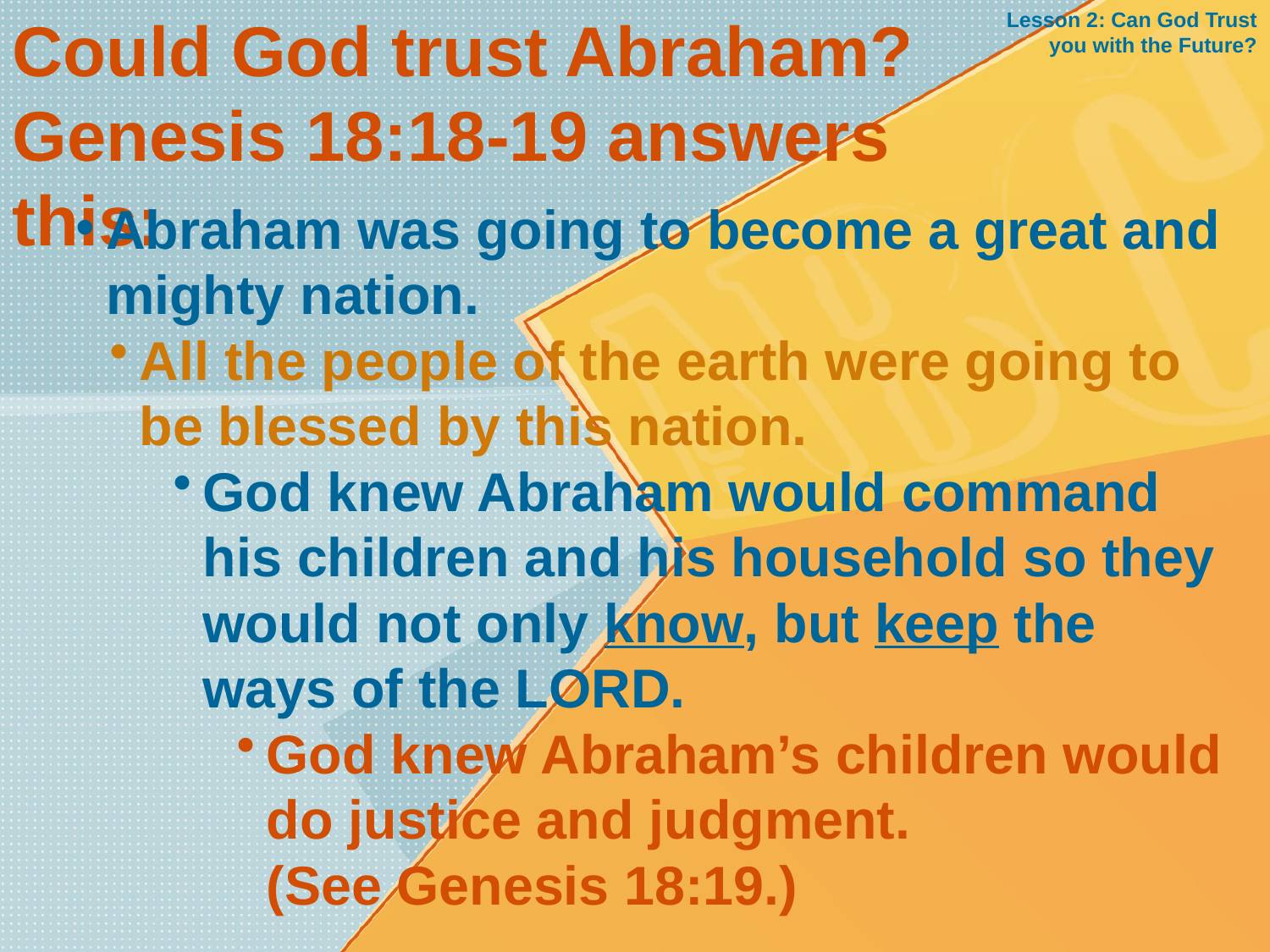

Could God trust Abraham?  Genesis 18:18-19 answers this:
Lesson 2: Can God Trust you with the Future?
Abraham was going to become a great and mighty nation.
All the people of the earth were going to be blessed by this nation.
God knew Abraham would command his children and his household so they would not only know, but keep the ways of the LORD.
God knew Abraham’s children would do justice and judgment.
(See Genesis 18:19.)